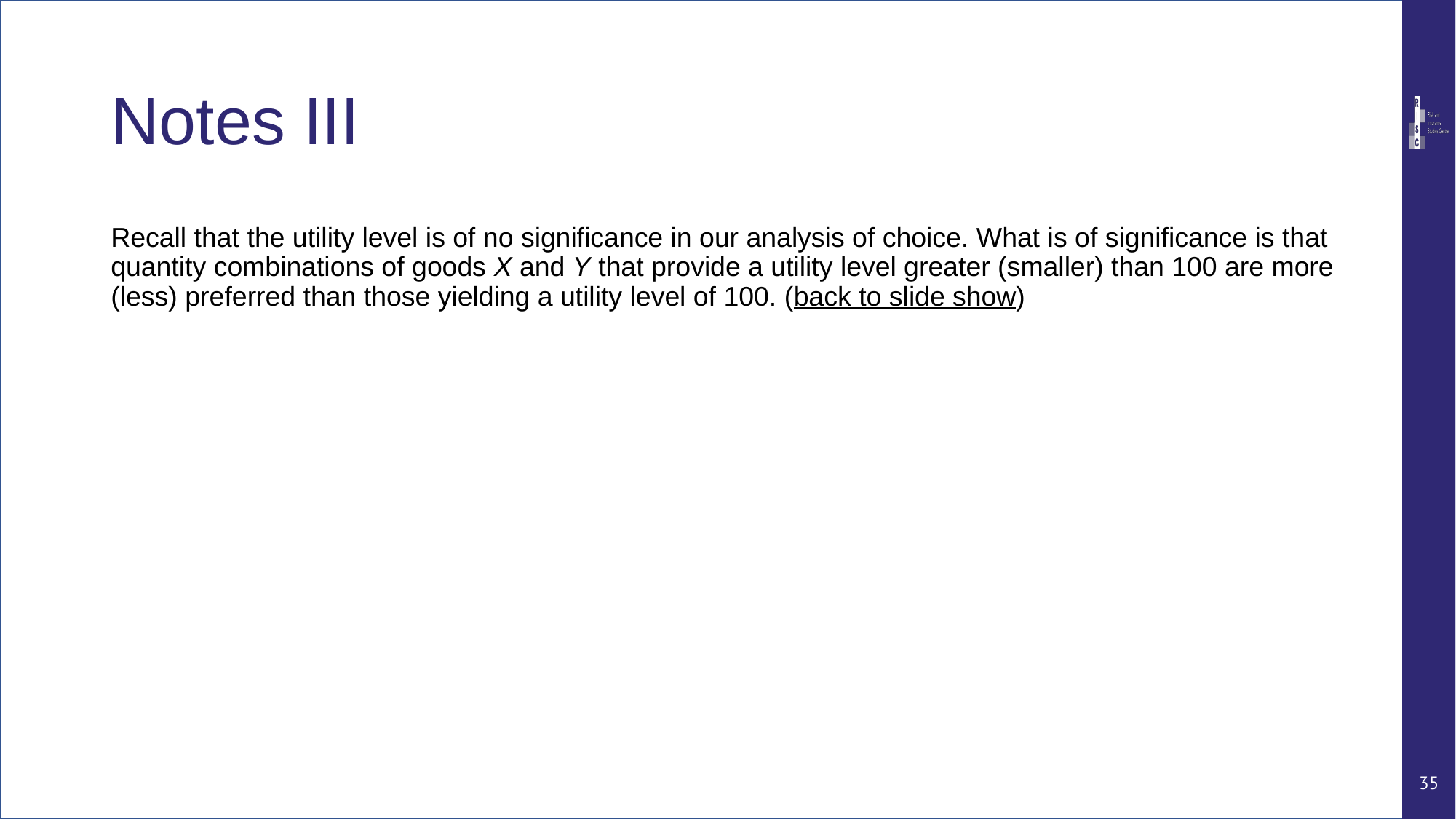

# Notes III
Recall that the utility level is of no significance in our analysis of choice. What is of significance is that quantity combinations of goods X and Y that provide a utility level greater (smaller) than 100 are more (less) preferred than those yielding a utility level of 100. (back to slide show)

35